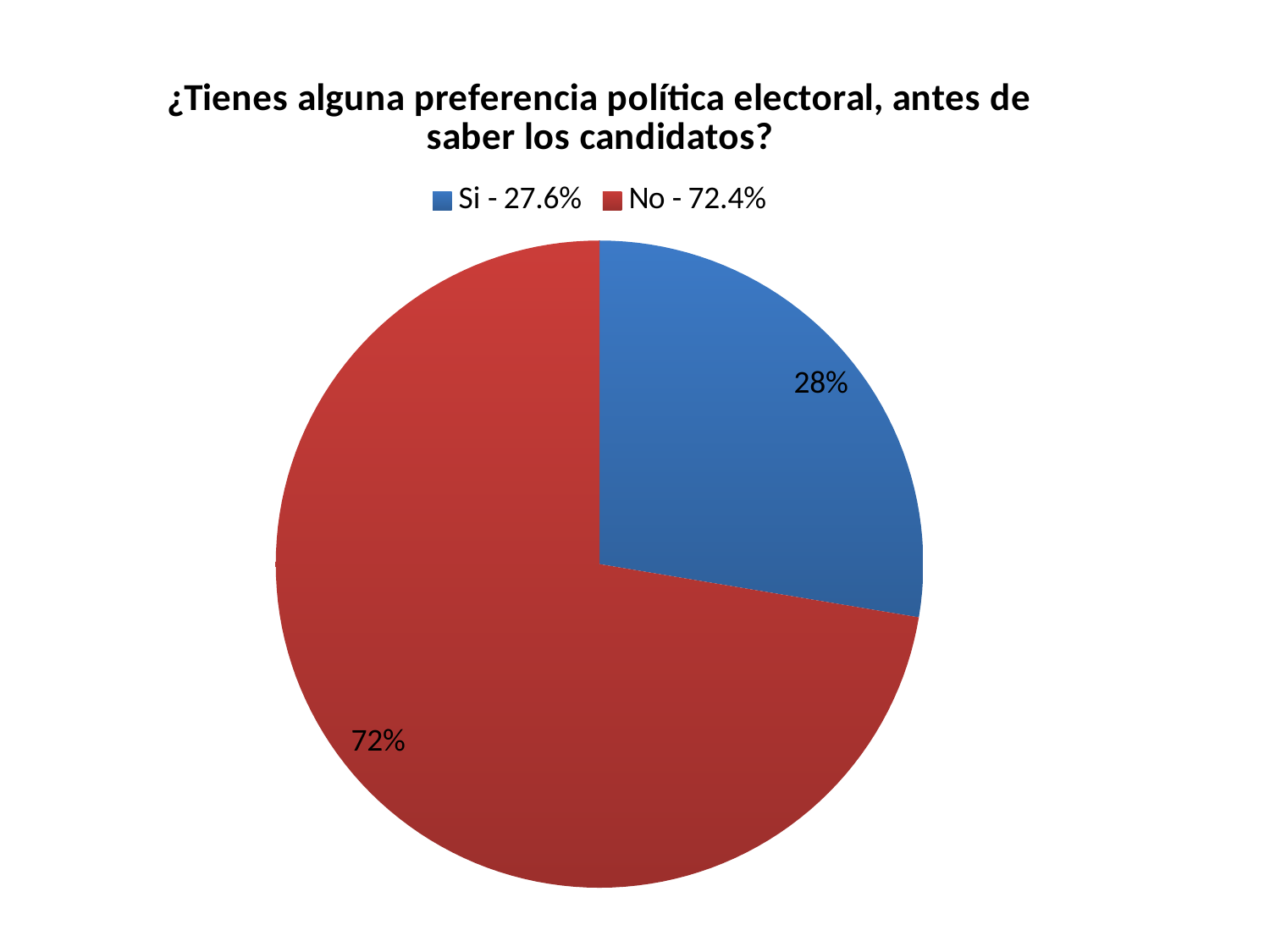

### Chart: ¿Tienes alguna preferencia política electoral, antes de saber los candidatos?

| Category | Ventas |
|---|---|
| Si - 27.6% | 42.0 |
| No - 72.4% | 110.0 |